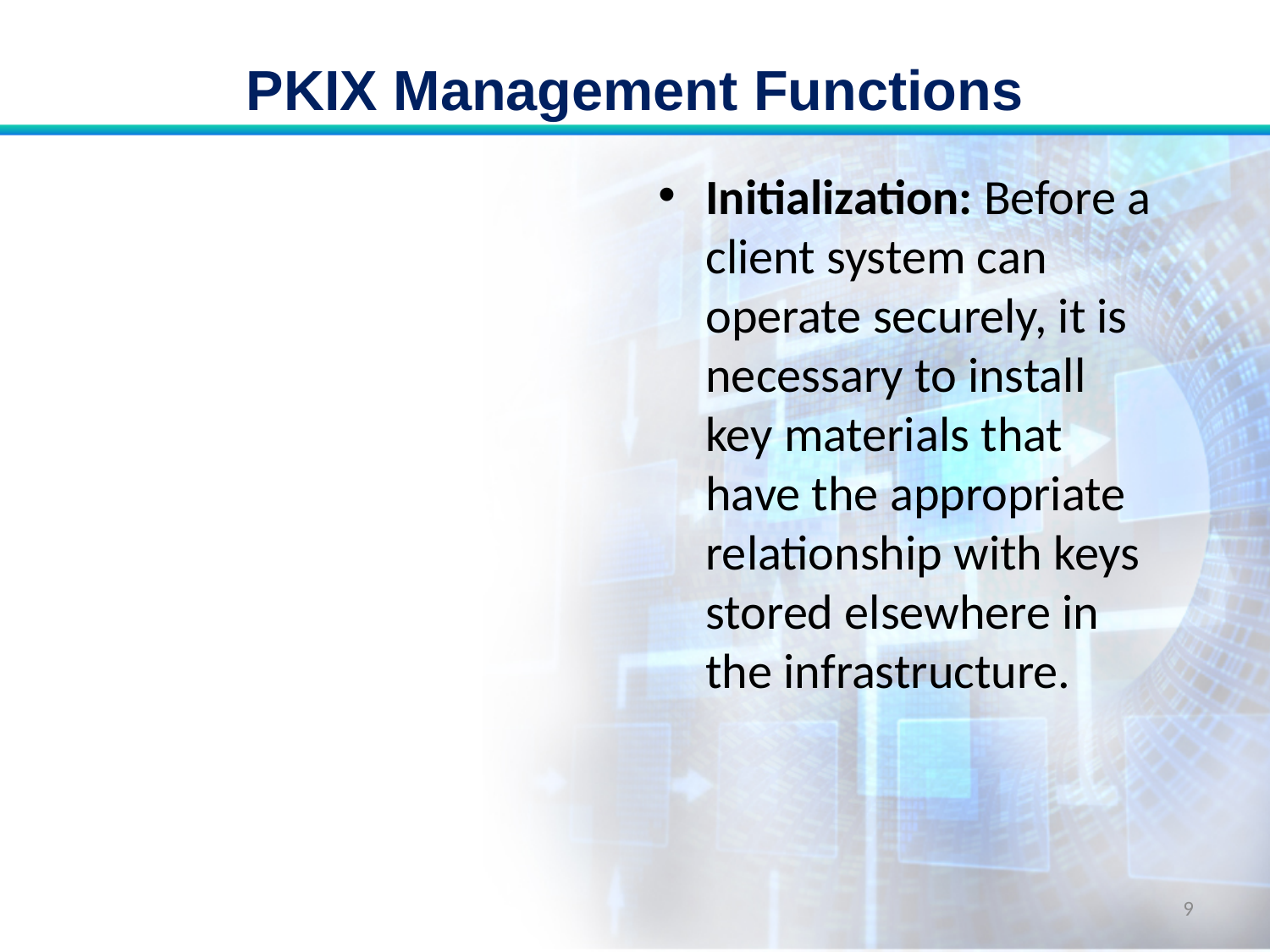

# PKIX Management Functions
Initialization: Before a client system can operate securely, it is necessary to install key materials that have the appropriate relationship with keys stored elsewhere in the infrastructure.
9